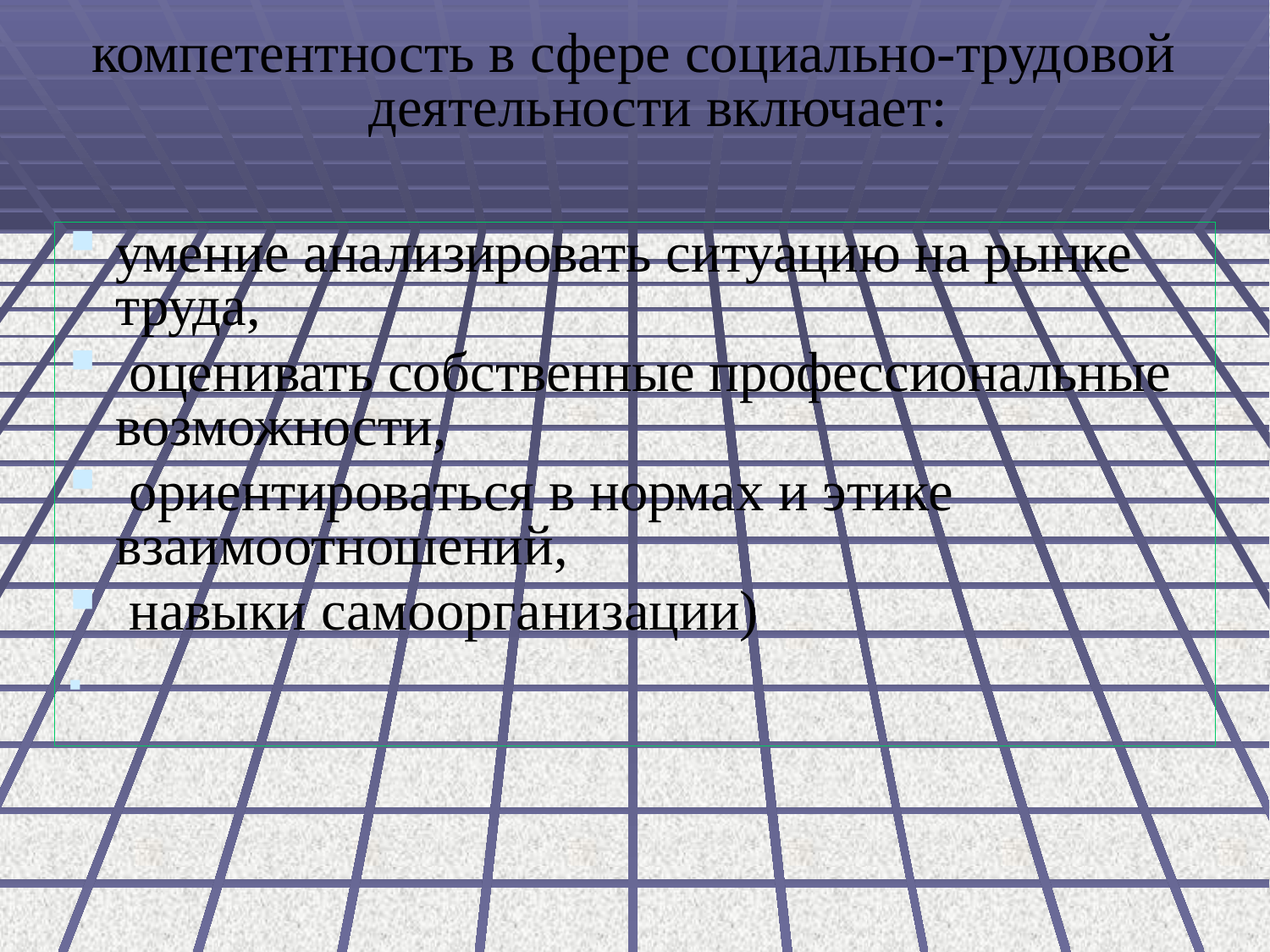

компетентность в сфере социально-трудовой деятельности включает:
умение анализировать ситуацию на рынке труда,
 оценивать собственные профессиональные возможности,
 ориентироваться в нормах и этике взаимоотношений,
 навыки самоорганизации)